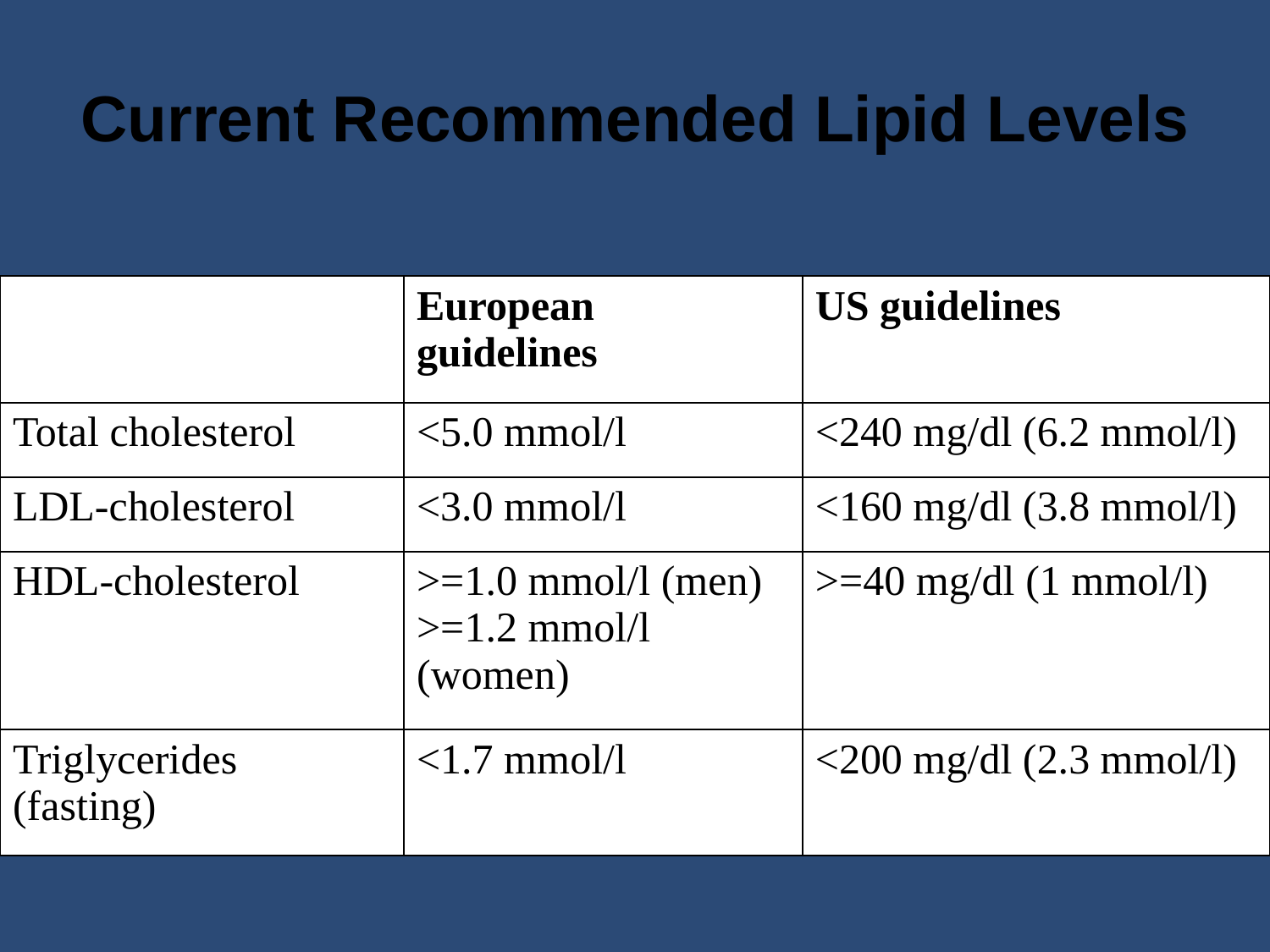

# Current Recommended Lipid Levels
|  | European guidelines | US guidelines |
| --- | --- | --- |
| Total cholesterol | <5.0 mmol/l | <240 mg/dl (6.2 mmol/l) |
| LDL-cholesterol | <3.0 mmol/l | <160 mg/dl (3.8 mmol/l) |
| HDL-cholesterol | >=1.0 mmol/l (men) >=1.2 mmol/l (women) | >=40 mg/dl (1 mmol/l) |
| Triglycerides (fasting) | <1.7 mmol/l | <200 mg/dl (2.3 mmol/l) |